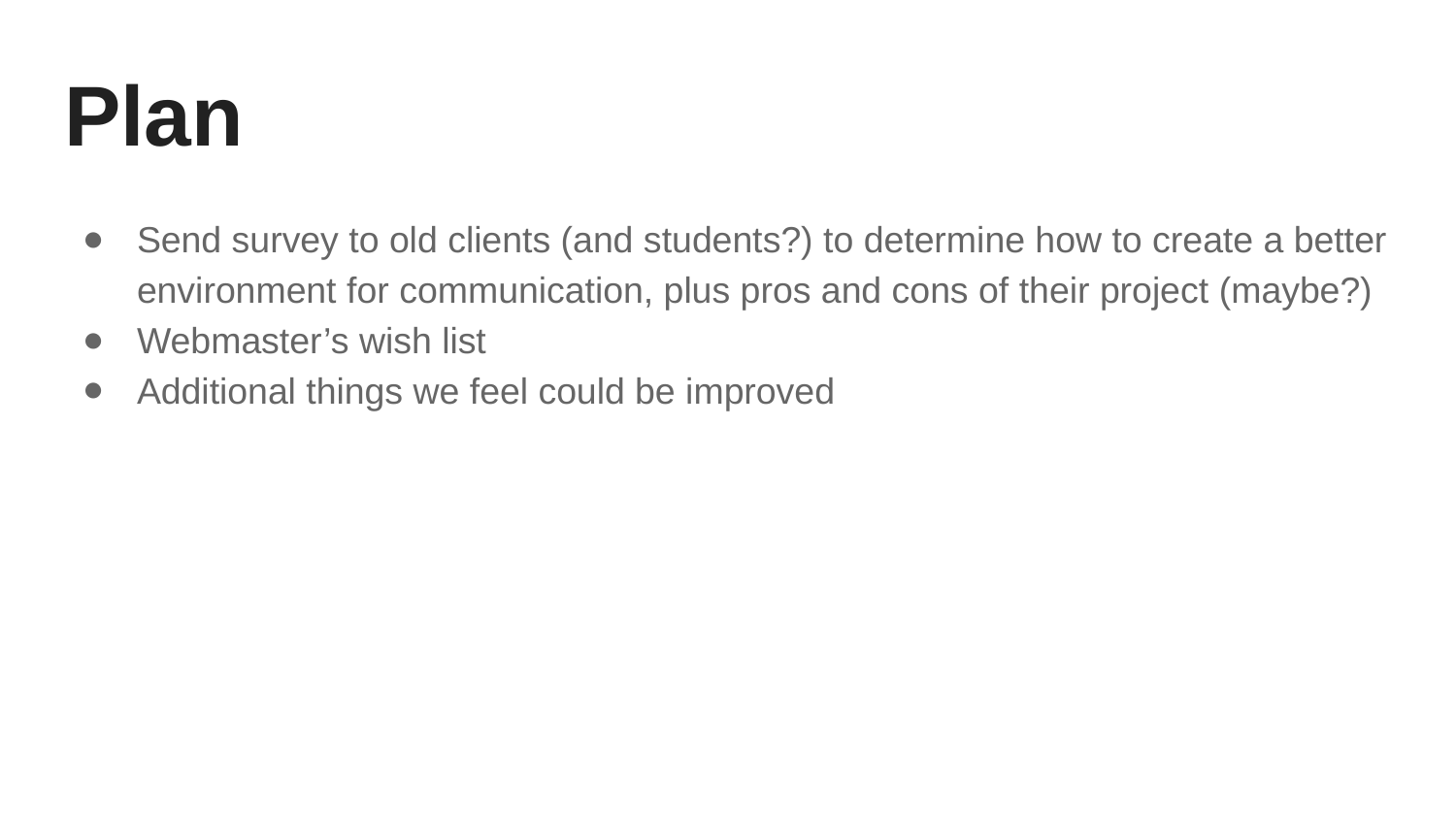

# Plan
Send survey to old clients (and students?) to determine how to create a better environment for communication, plus pros and cons of their project (maybe?)
Webmaster’s wish list
Additional things we feel could be improved